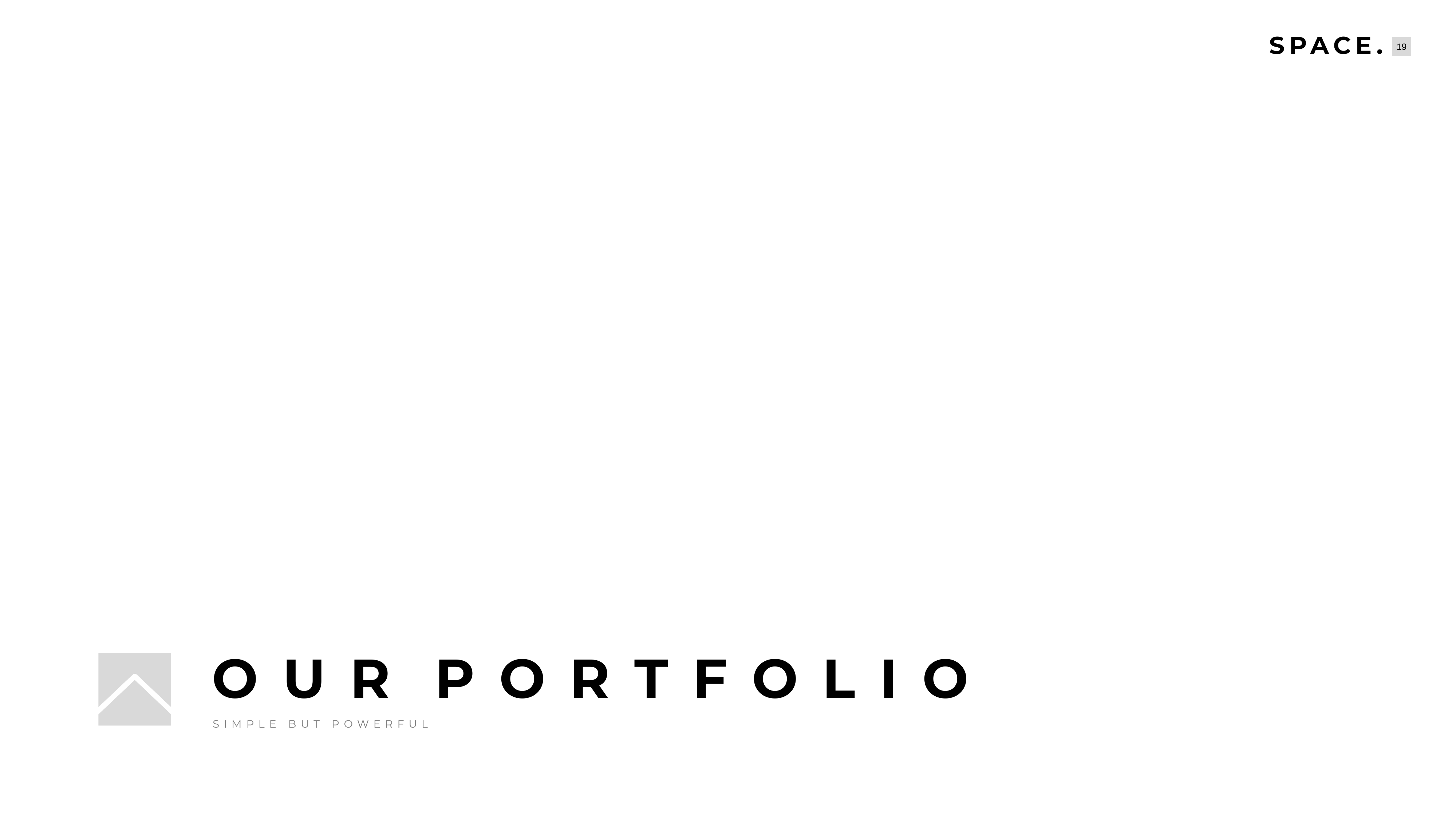

O U R  P O R T F O L I O
SIMPLE BUT POWERFUL